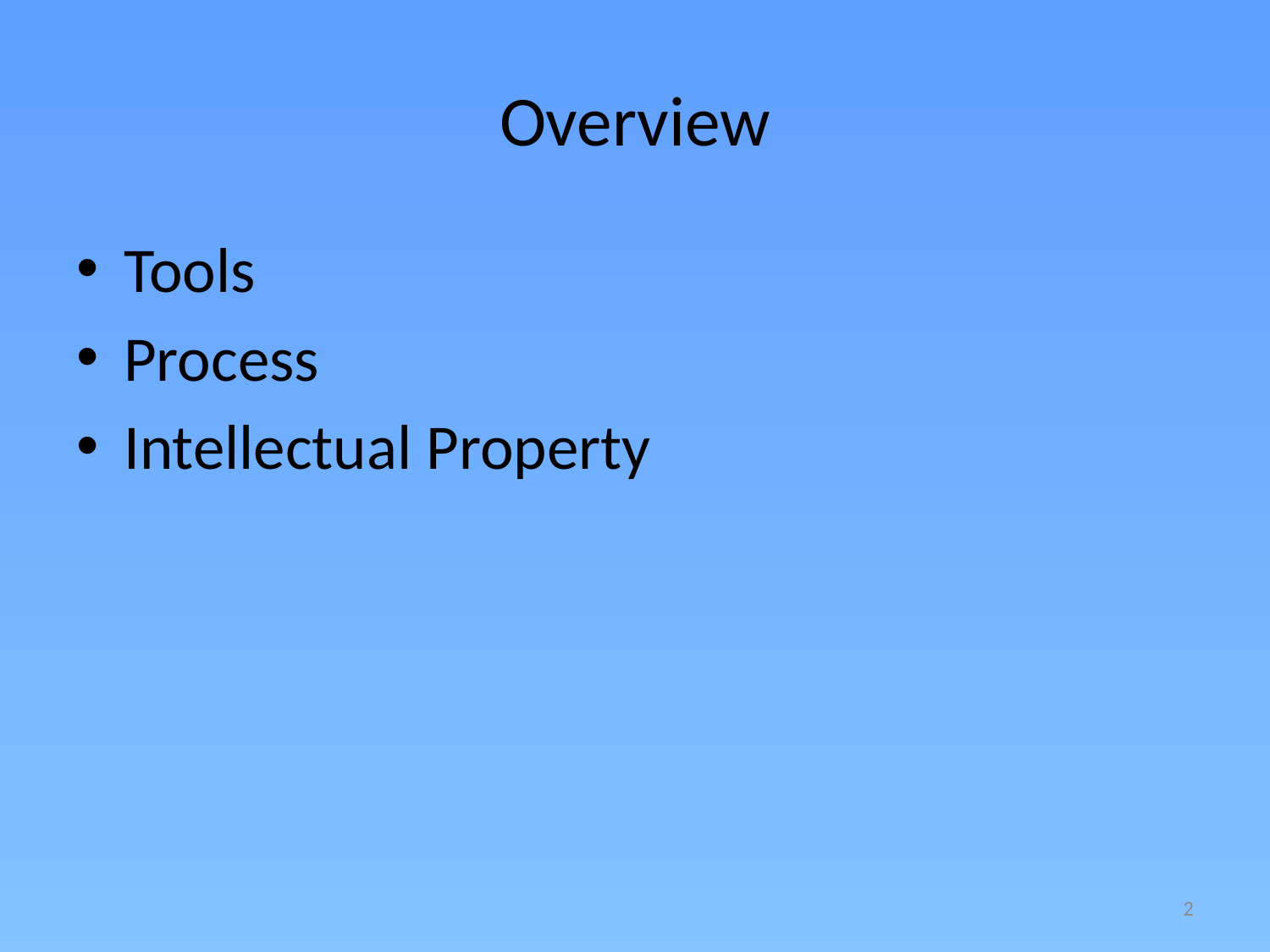

# Overview
Tools
Process
Intellectual Property

2